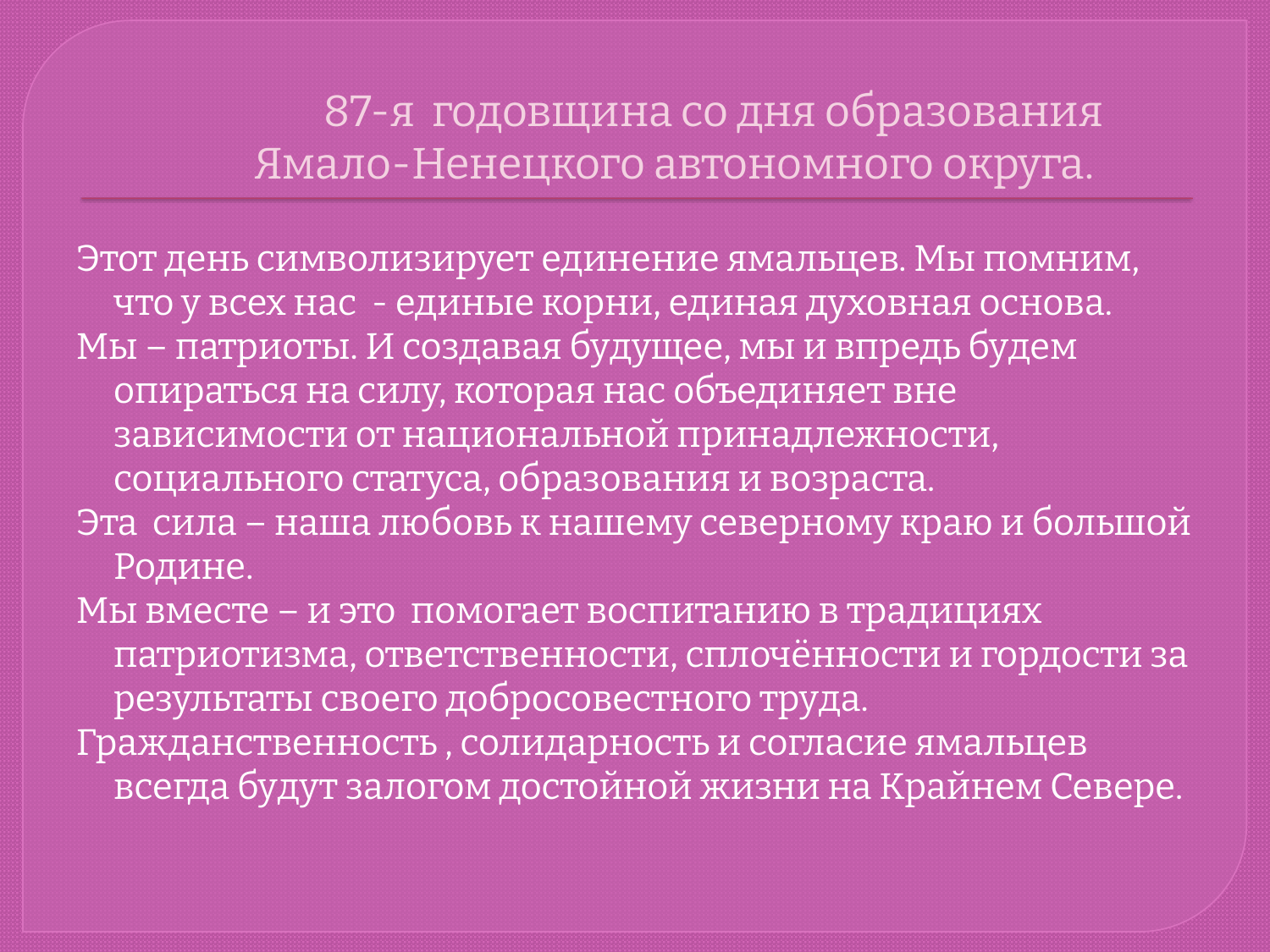

# 87-я  годовщина со дня образования Ямало-Ненецкого автономного округа.
Этот день символизирует единение ямальцев. Мы помним,  что у всех нас  - единые корни, единая духовная основа.
Мы – патриоты. И создавая будущее, мы и впредь будем опираться на силу, которая нас объединяет вне зависимости от национальной принадлежности, социального статуса, образования и возраста.
Эта  сила – наша любовь к нашему северному краю и большой Родине.
Мы вместе – и это  помогает воспитанию в традициях патриотизма, ответственности, сплочённости и гордости за результаты своего добросовестного труда.
Гражданственность , солидарность и согласие ямальцев всегда будут залогом достойной жизни на Крайнем Севере.